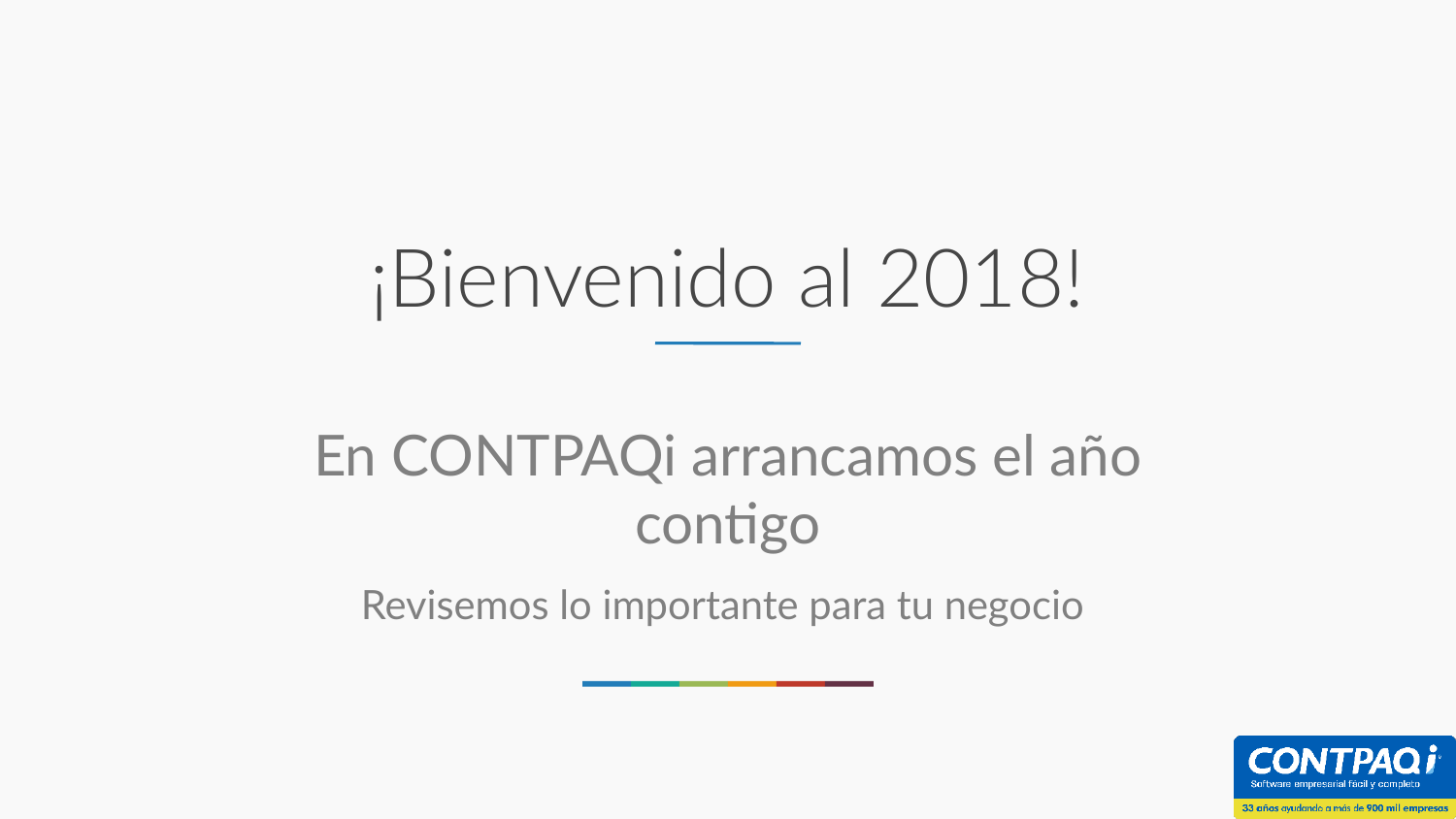

¡Bienvenido al 2018!
En CONTPAQi arrancamos el año contigo
Revisemos lo importante para tu negocio